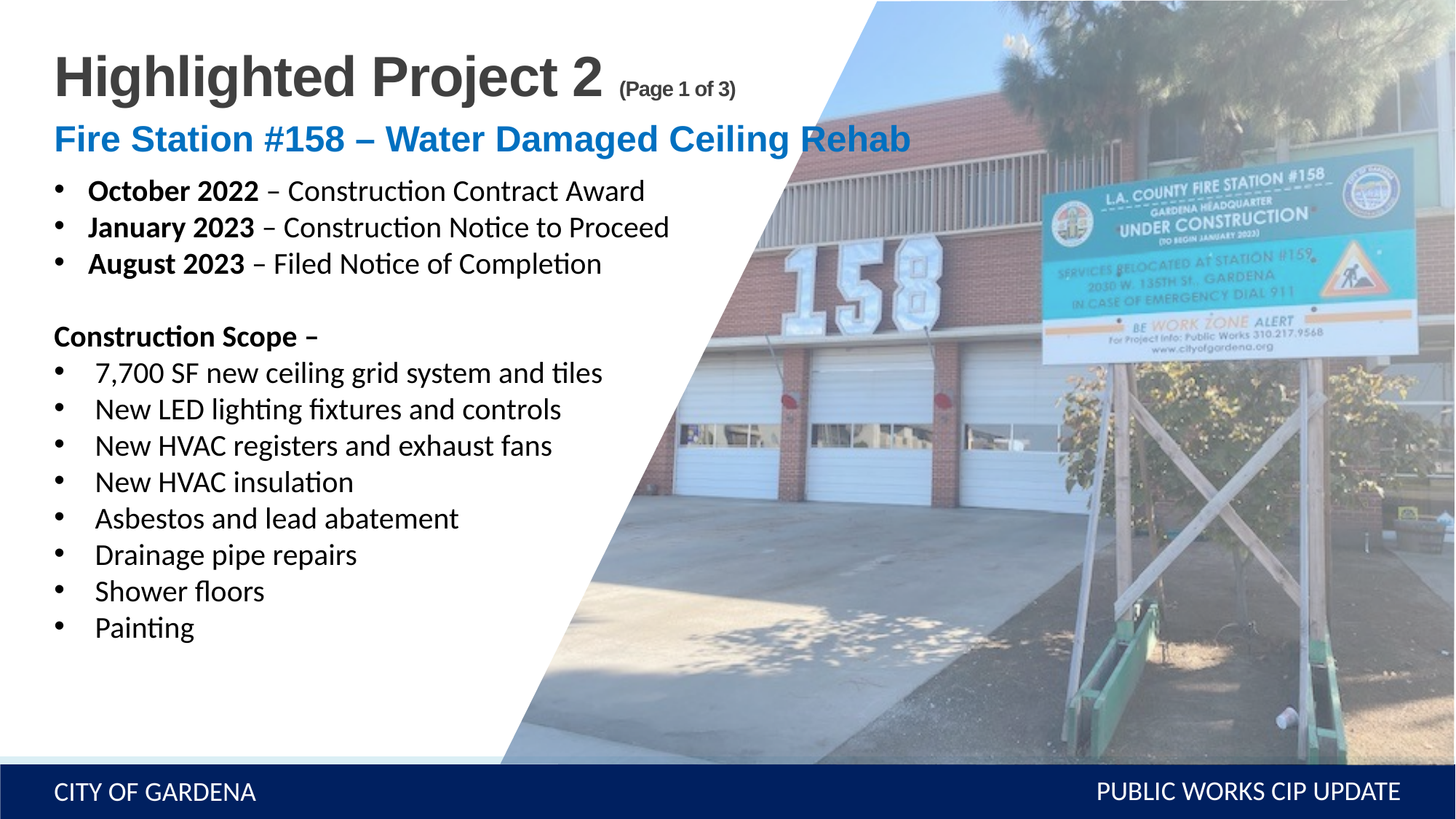

Highlighted Project 2 (Page 1 of 3)
Fire Station #158 – Water Damaged Ceiling Rehab
October 2022 – Construction Contract Award
January 2023 – Construction Notice to Proceed
August 2023 – Filed Notice of Completion

Construction Scope –
7,700 SF new ceiling grid system and tiles
New LED lighting fixtures and controls
New HVAC registers and exhaust fans
New HVAC insulation
Asbestos and lead abatement
Drainage pipe repairs
Shower floors
Painting

PUBLIC WORKS CIP UPDATE
CITY OF GARDENA